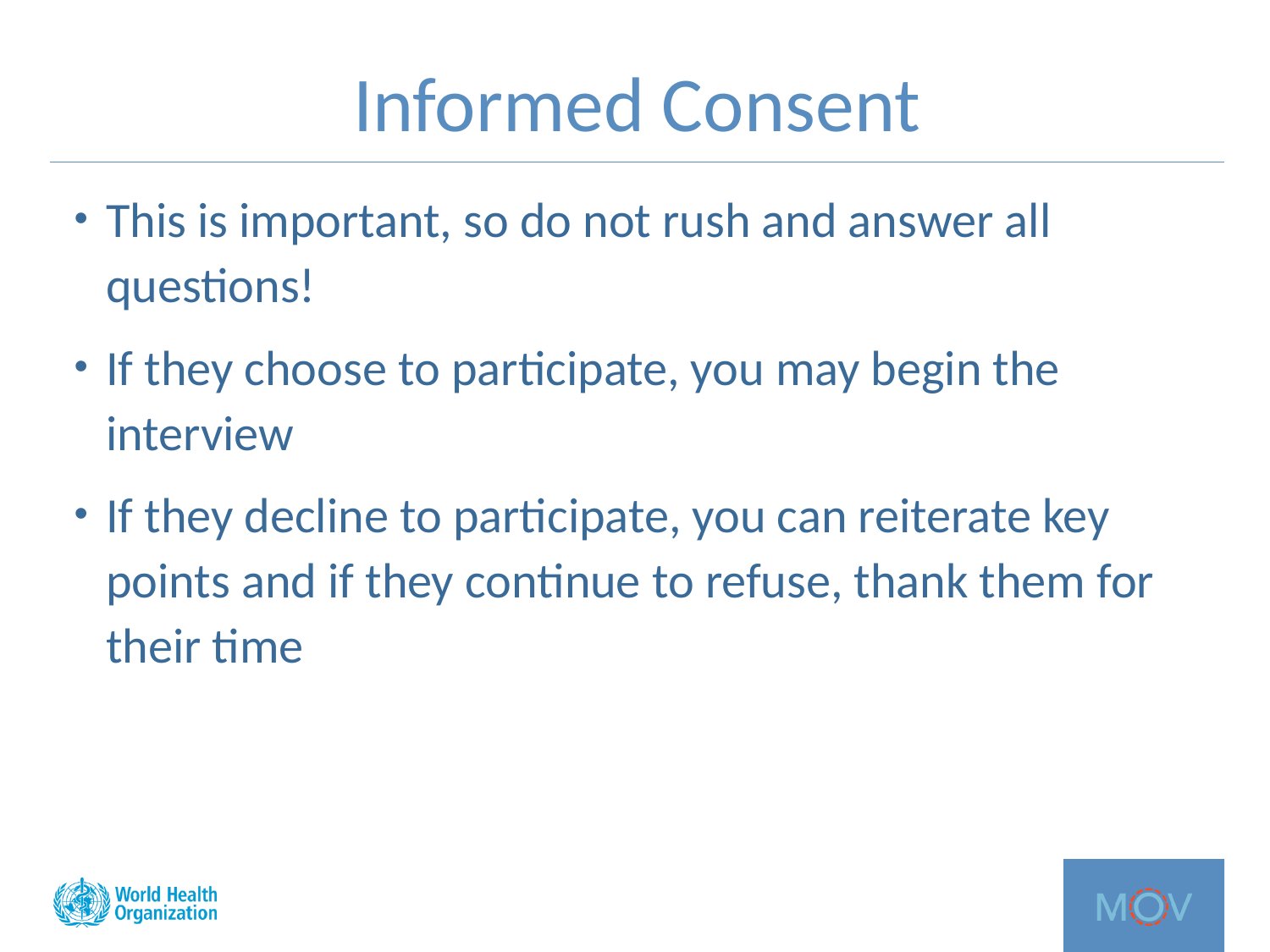

# Informed Consent
This is important, so do not rush and answer all questions!
If they choose to participate, you may begin the interview
If they decline to participate, you can reiterate key points and if they continue to refuse, thank them for their time